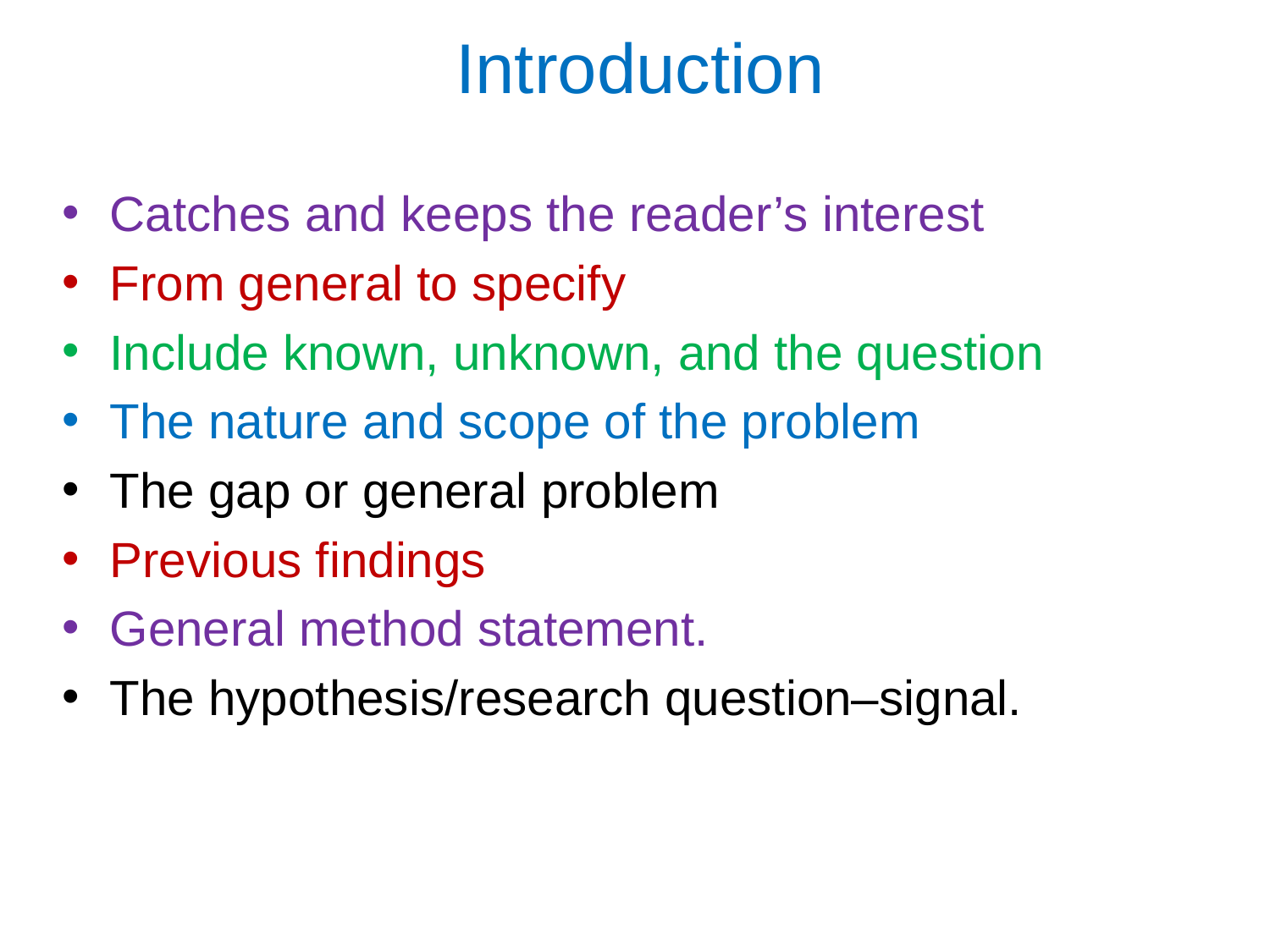

# Introduction
Catches and keeps the reader’s interest
From general to specify
Include known, unknown, and the question
The nature and scope of the problem
The gap or general problem
Previous findings
General method statement.
The hypothesis/research question–signal.